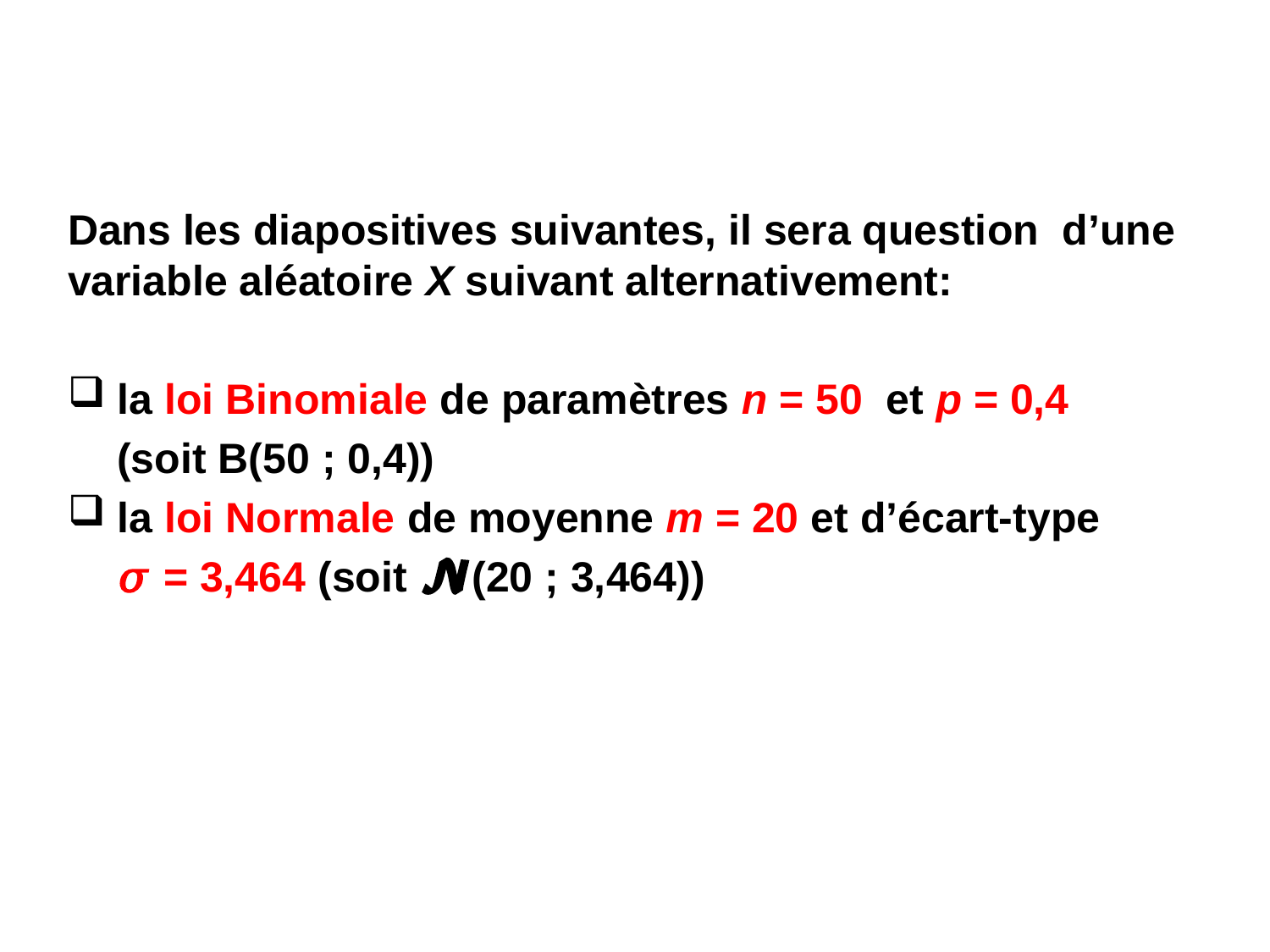

Dans les diapositives suivantes, il sera question  d’une variable aléatoire X suivant alternativement:

 la loi Binomiale de paramètres n = 50  et p = 0,4
(soit B(50 ; 0,4))
 la loi Normale de moyenne m = 20 et d’écart-type
𝜎 = 3,464 (soit 𝓝(20 ; 3,464))